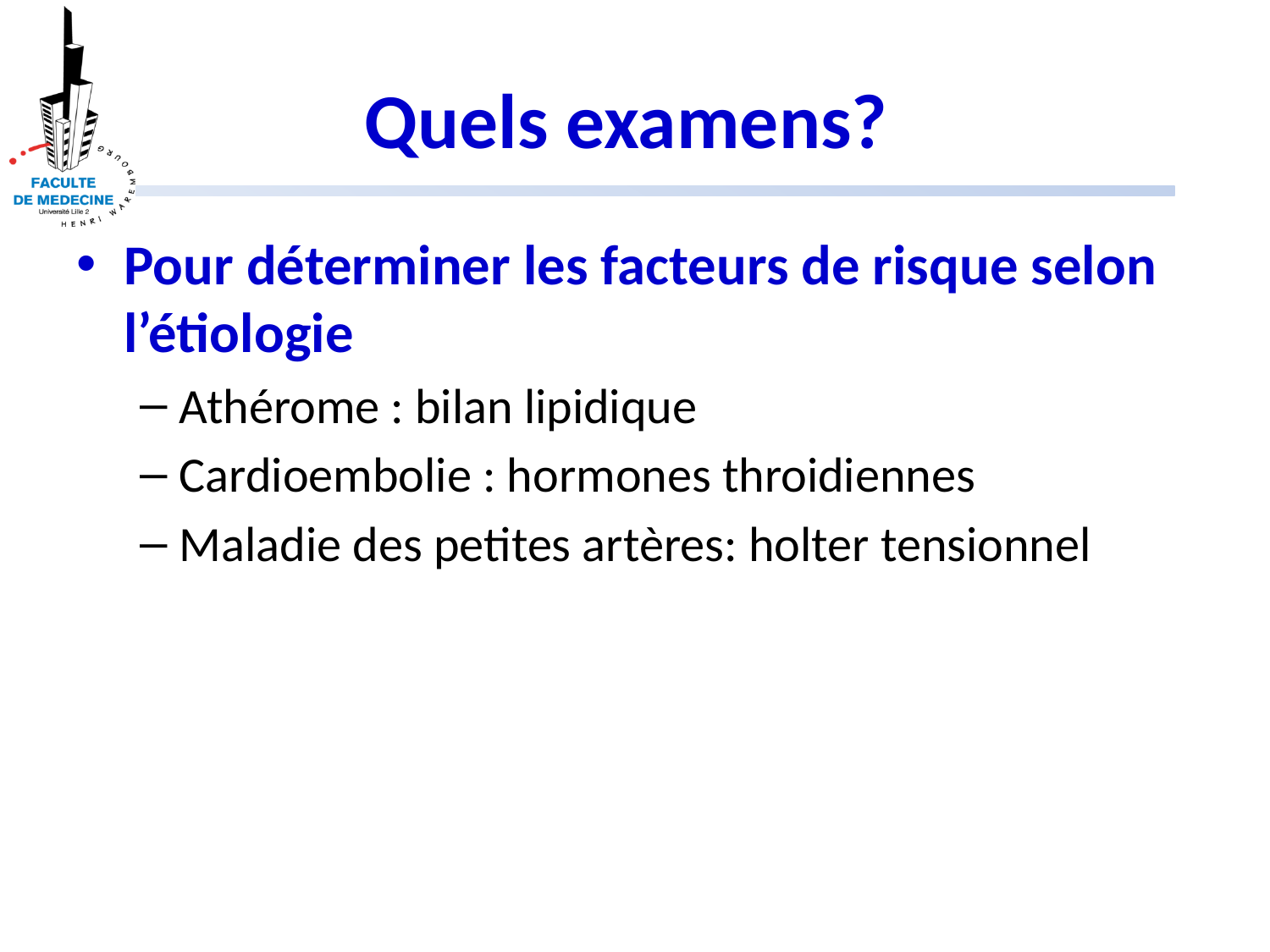

# Quels examens?
Pour déterminer les facteurs de risque selon l’étiologie
Athérome : bilan lipidique
Cardioembolie : hormones throidiennes
Maladie des petites artères: holter tensionnel